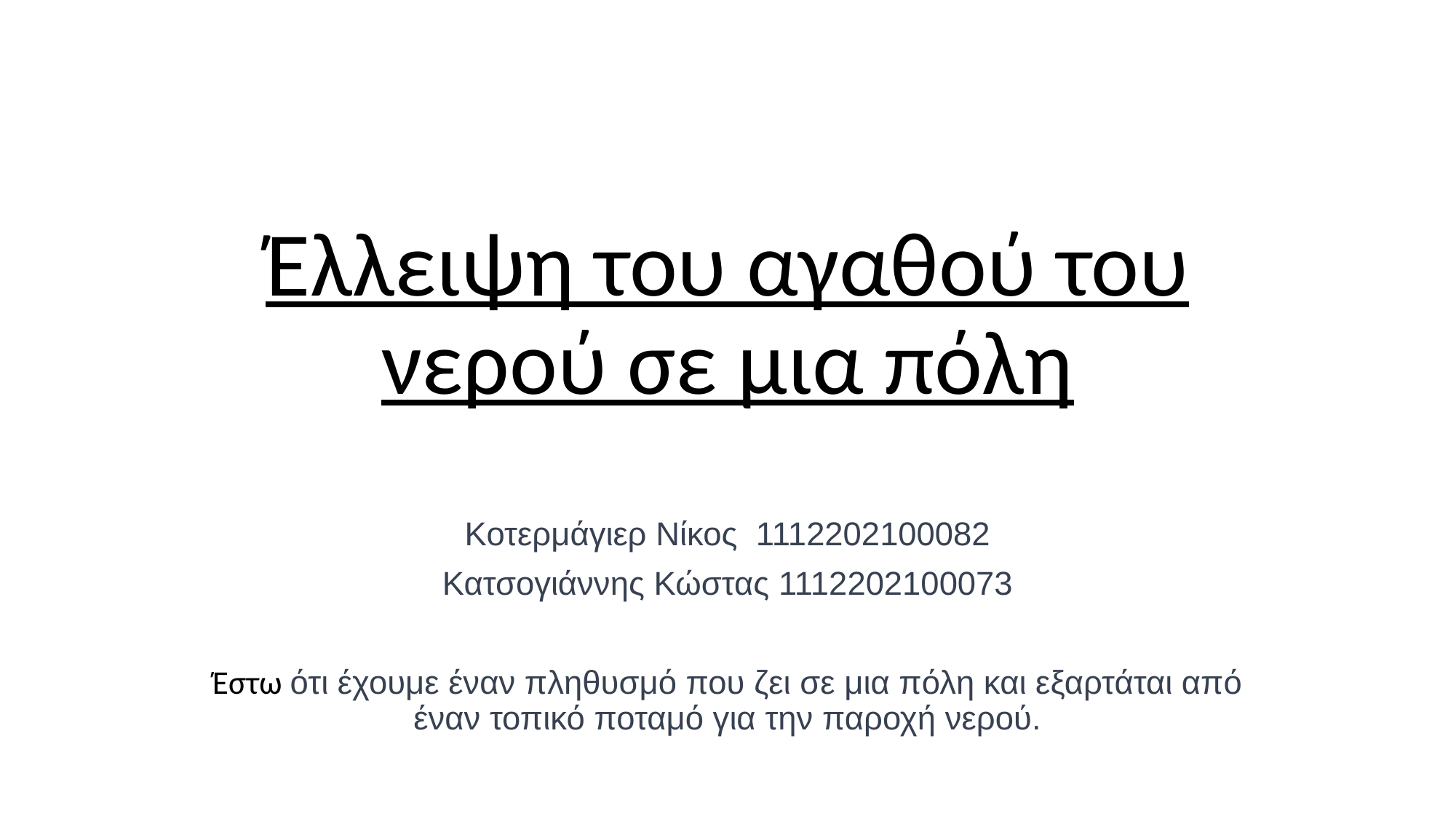

# Έλλειψη του αγαθού του νερού σε μια πόλη

Κοτερμάγιερ Νίκος  1112202100082
Κατσογιάννης Κώστας 1112202100073

Έστω ότι έχουμε έναν πληθυσμό που ζει σε μια πόλη και εξαρτάται από έναν τοπικό ποταμό για την παροχή νερού.